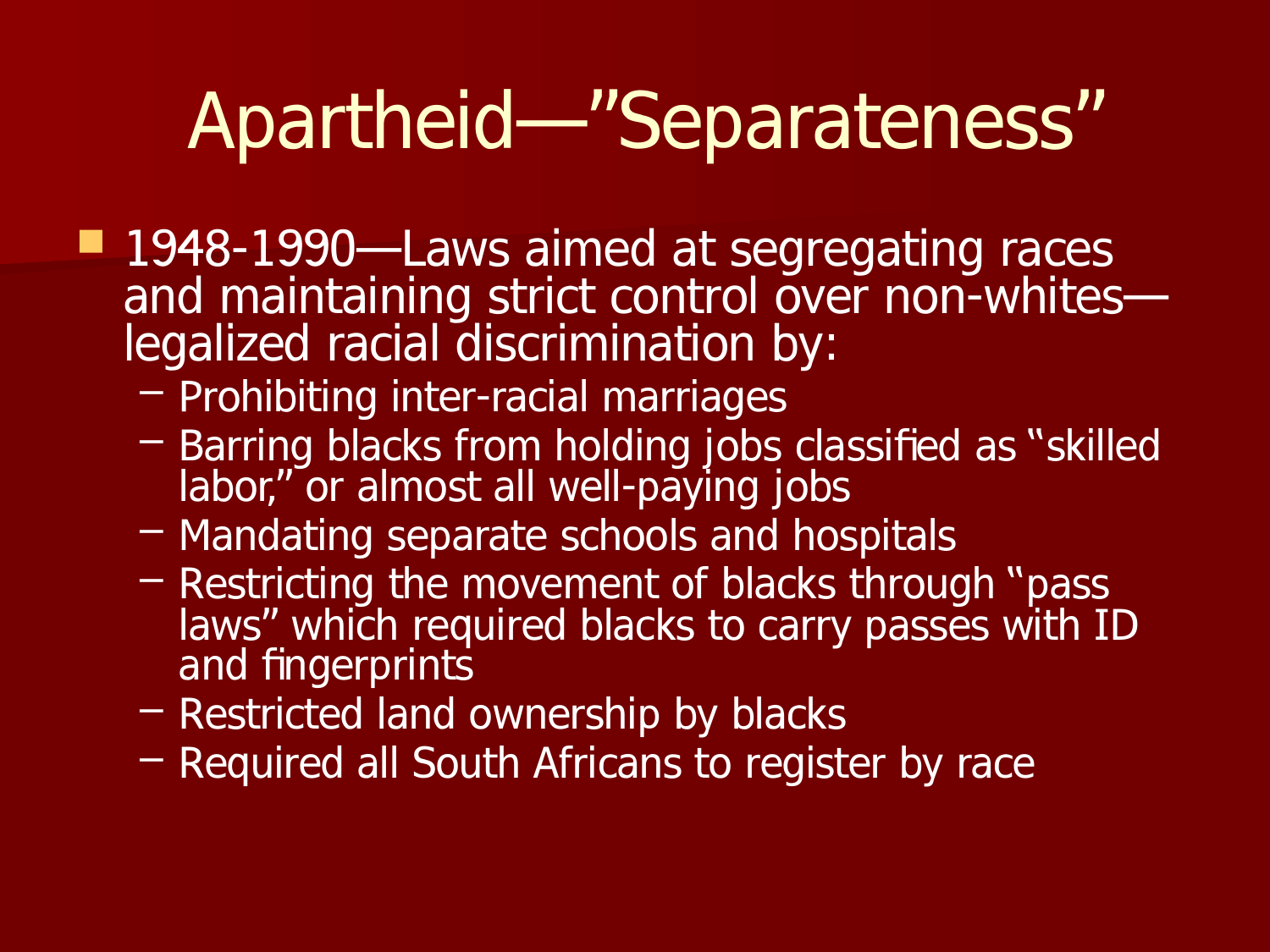

# Apartheid—”Separateness”
1948-1990—Laws aimed at segregating races and maintaining strict control over non-whites—legalized racial discrimination by:
Prohibiting inter-racial marriages
Barring blacks from holding jobs classified as “skilled labor,” or almost all well-paying jobs
Mandating separate schools and hospitals
Restricting the movement of blacks through “pass laws” which required blacks to carry passes with ID and fingerprints
Restricted land ownership by blacks
Required all South Africans to register by race